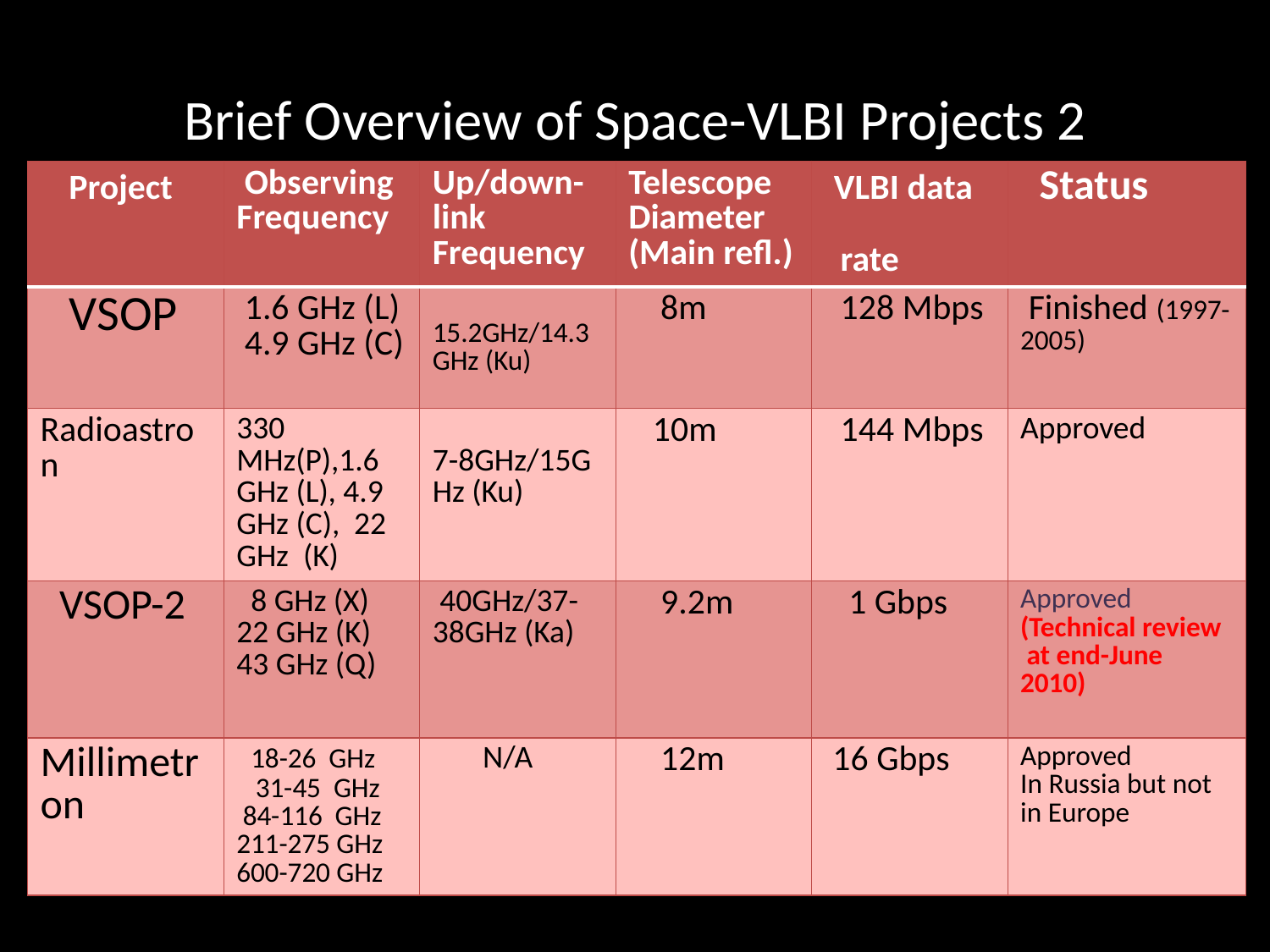

# Brief Overview of Space-VLBI Projects 2
| Project | Observing Frequency | Up/down-link Frequency | Telescope Diameter (Main refl.) | VLBI data rate | Status |
| --- | --- | --- | --- | --- | --- |
| VSOP | 1.6 GHz (L) 4.9 GHz (C) | 15.2GHz/14.3GHz (Ku) | 8m | 128 Mbps | Finished (1997-2005) |
| Radioastron | 330 MHz(P),1.6 GHz (L), 4.9 GHz (C), 22 GHz (K) | 7-8GHz/15GHz (Ku) | 10m | 144 Mbps | Approved |
| VSOP-2 | 8 GHz (X) 22 GHz (K) 43 GHz (Q) | 40GHz/37-38GHz (Ka) | 9.2m | 1 Gbps | Approved (Technical review at end-June 2010) |
| Millimetron | 18-26 GHz 31-45 GHz 84-116 GHz 211-275 GHz 600-720 GHz | N/A | 12m | 16 Gbps | Approved In Russia but not in Europe |